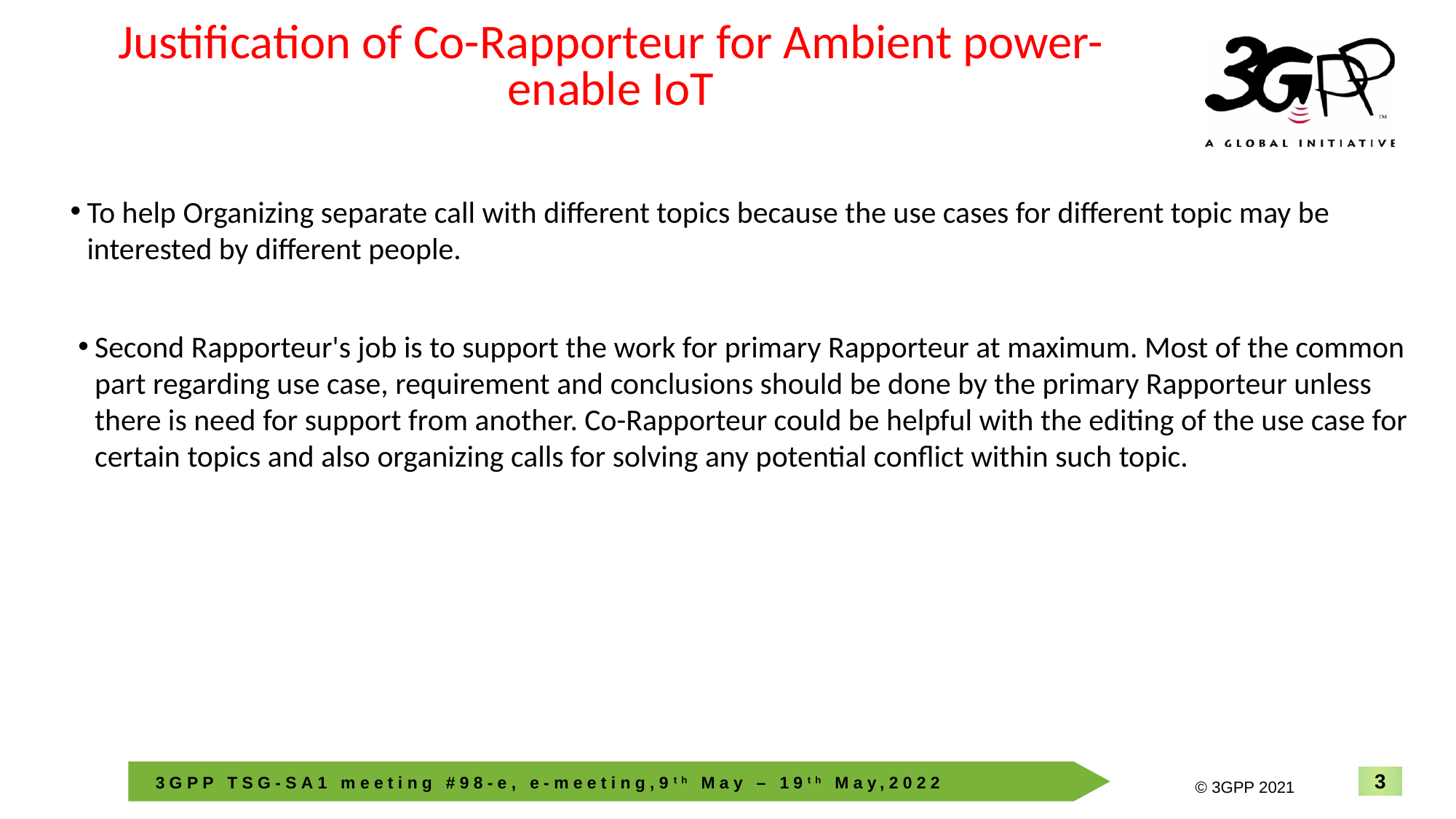

# Justification of Co-Rapporteur for Ambient power-enable IoT
To help Organizing separate call with different topics because the use cases for different topic may be interested by different people.
Second Rapporteur's job is to support the work for primary Rapporteur at maximum. Most of the common part regarding use case, requirement and conclusions should be done by the primary Rapporteur unless there is need for support from another. Co-Rapporteur could be helpful with the editing of the use case for certain topics and also organizing calls for solving any potential conflict within such topic.